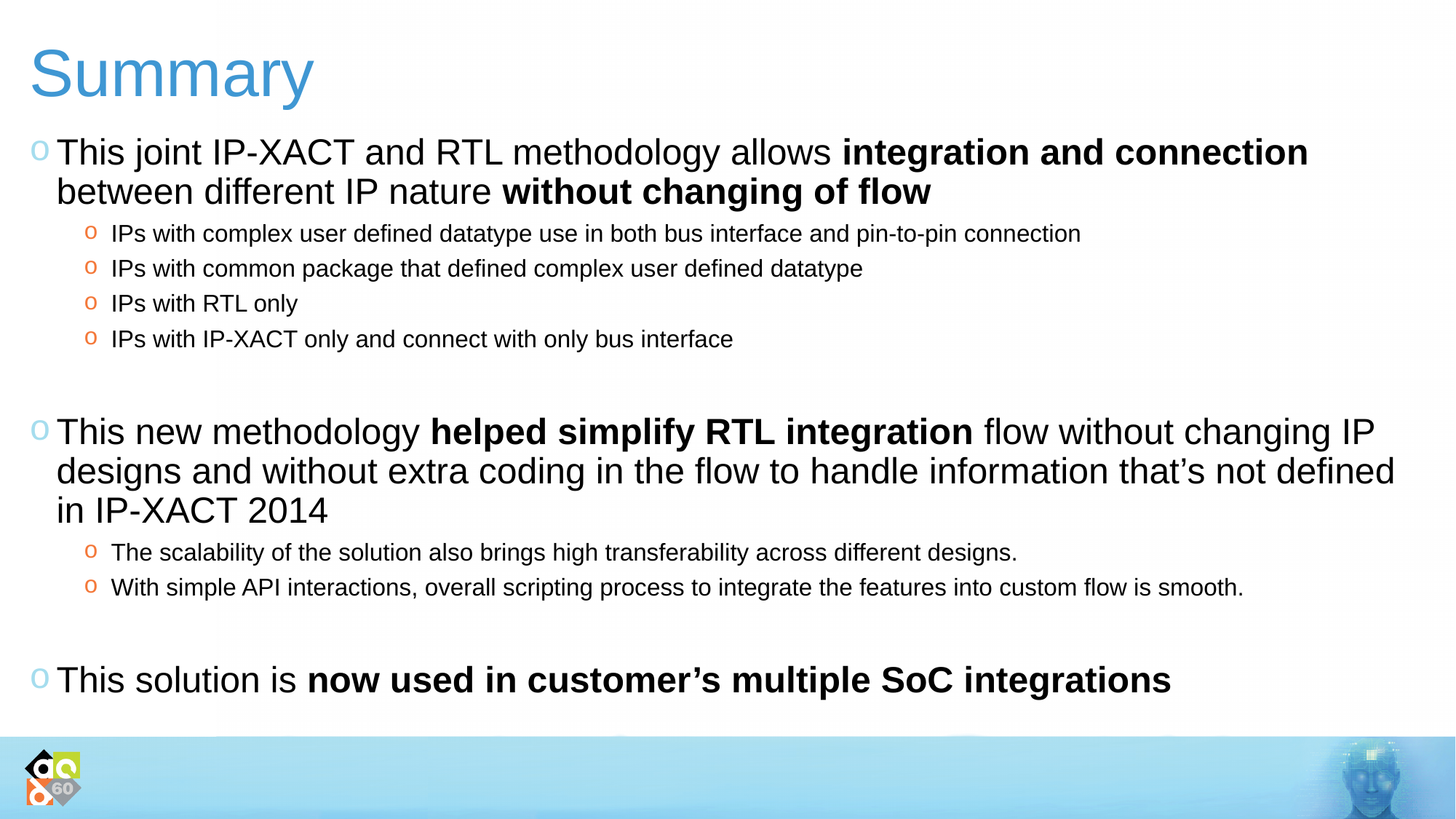

# Summary
This joint IP-XACT and RTL methodology allows integration and connection between different IP nature without changing of flow
IPs with complex user defined datatype use in both bus interface and pin-to-pin connection
IPs with common package that defined complex user defined datatype
IPs with RTL only
IPs with IP-XACT only and connect with only bus interface

This new methodology helped simplify RTL integration flow without changing IP designs and without extra coding in the flow to handle information that’s not defined in IP-XACT 2014
The scalability of the solution also brings high transferability across different designs.
With simple API interactions, overall scripting process to integrate the features into custom flow is smooth.

This solution is now used in customer’s multiple SoC integrations